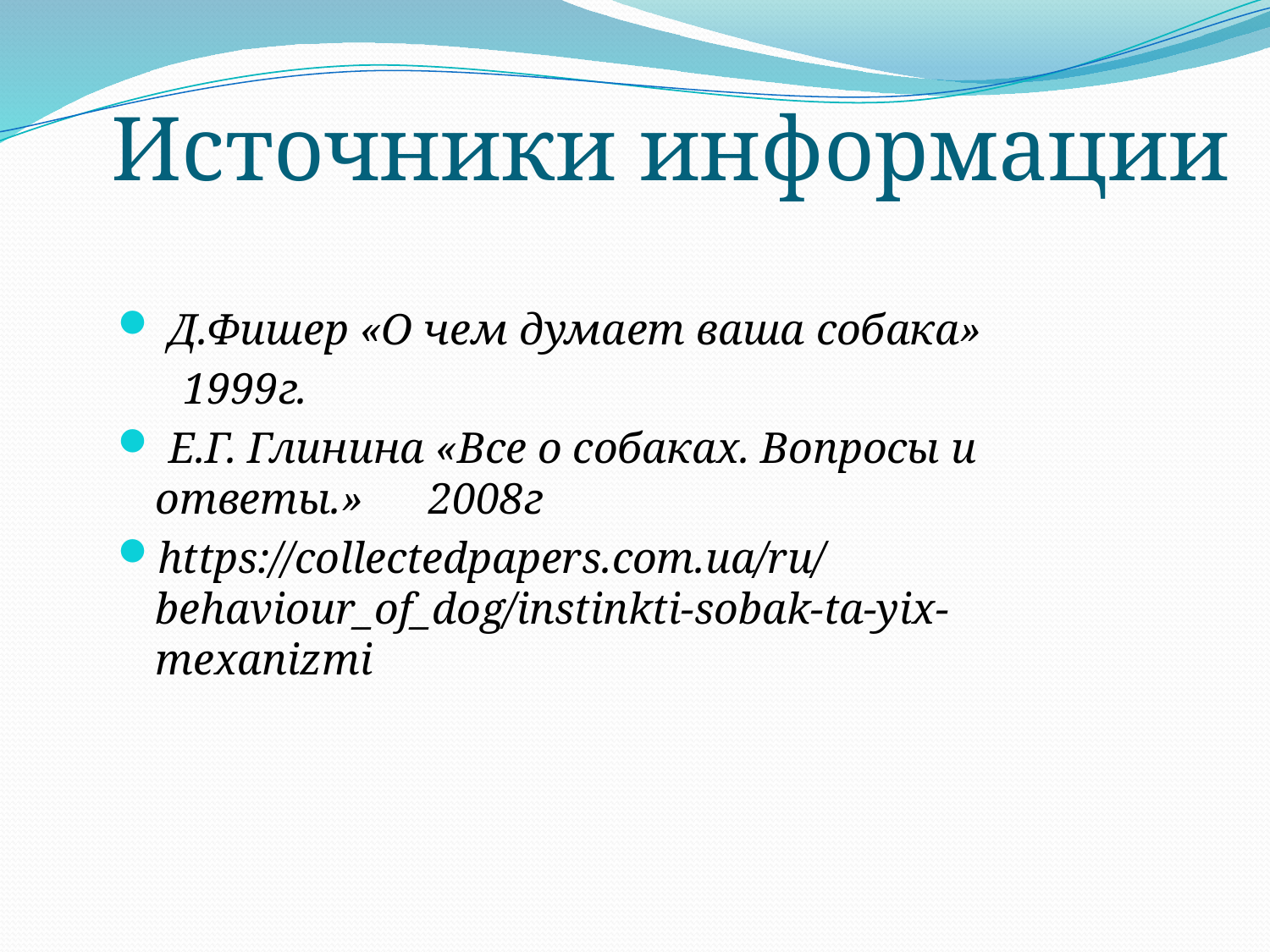

Источники информации
 Д.Фишер «О чем думает ваша собака»
      1999г.
 Е.Г. Глинина «Все о собаках. Вопросы и ответы.»      2008г
https://collectedpapers.com.ua/ru/behaviour_of_dog/instinkti-sobak-ta-yix-mexanizmi